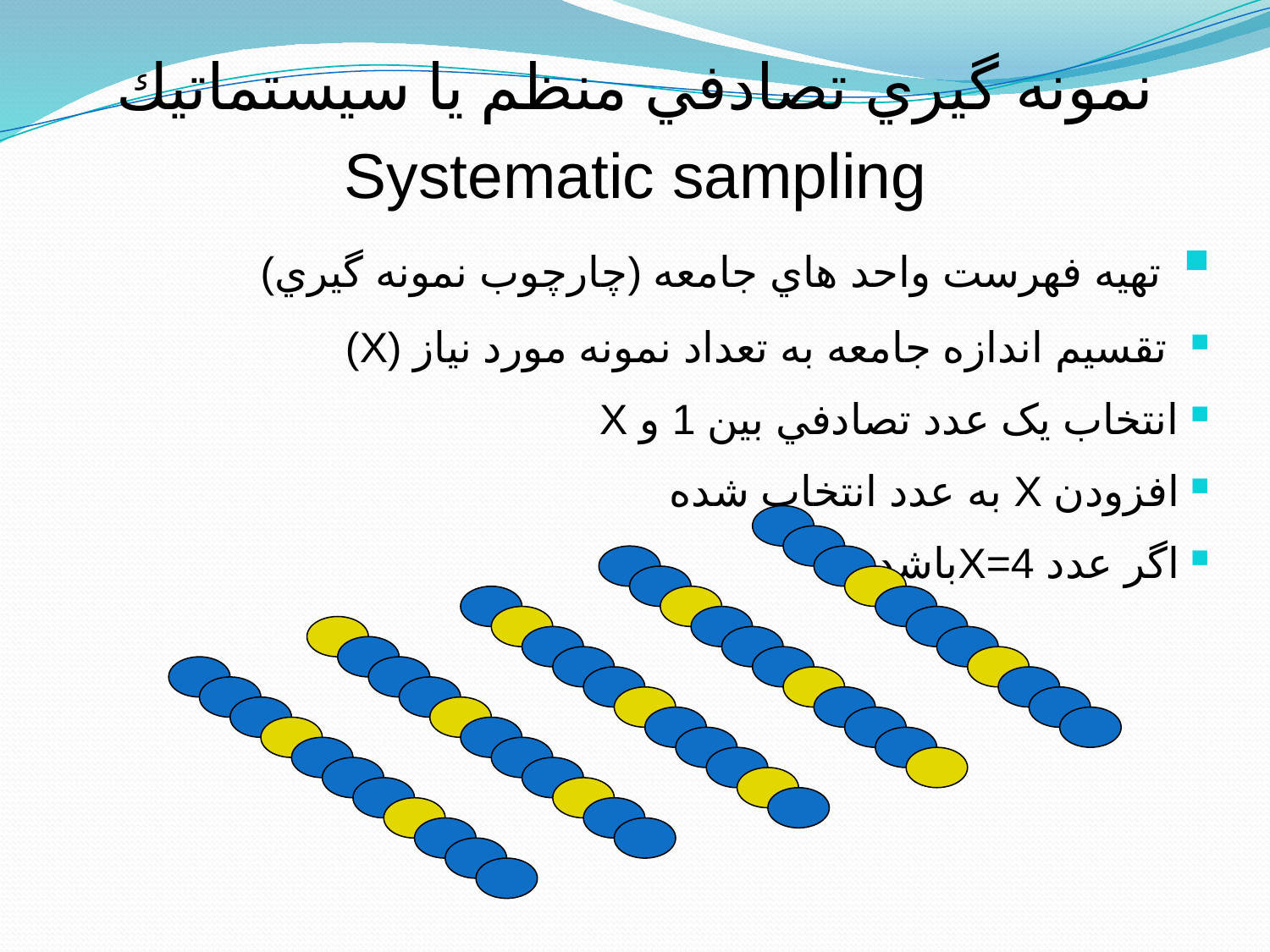

نمونه گيري تصادفي منظم يا سيستماتيك
Systematic sampling
 تهيه فهرست واحد هاي جامعه (چارچوب نمونه گيري)
 تقسيم اندازه جامعه به تعداد نمونه مورد نياز (X)
انتخاب يک عدد تصادفي بين 1 و X
افزودن X به عدد انتخاب شده
اگر عدد X=4باشد.